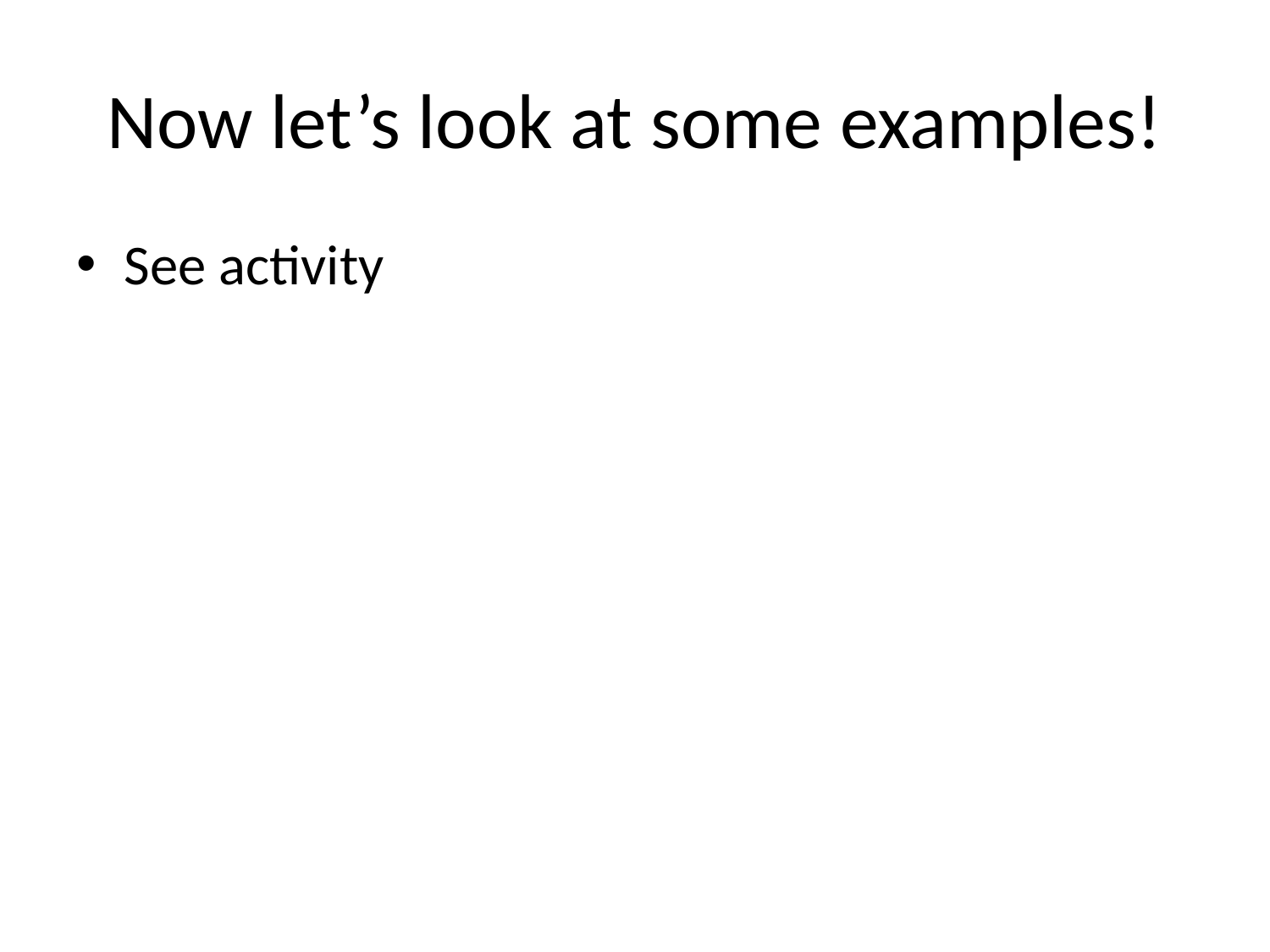

# Now let’s look at some examples!
See activity